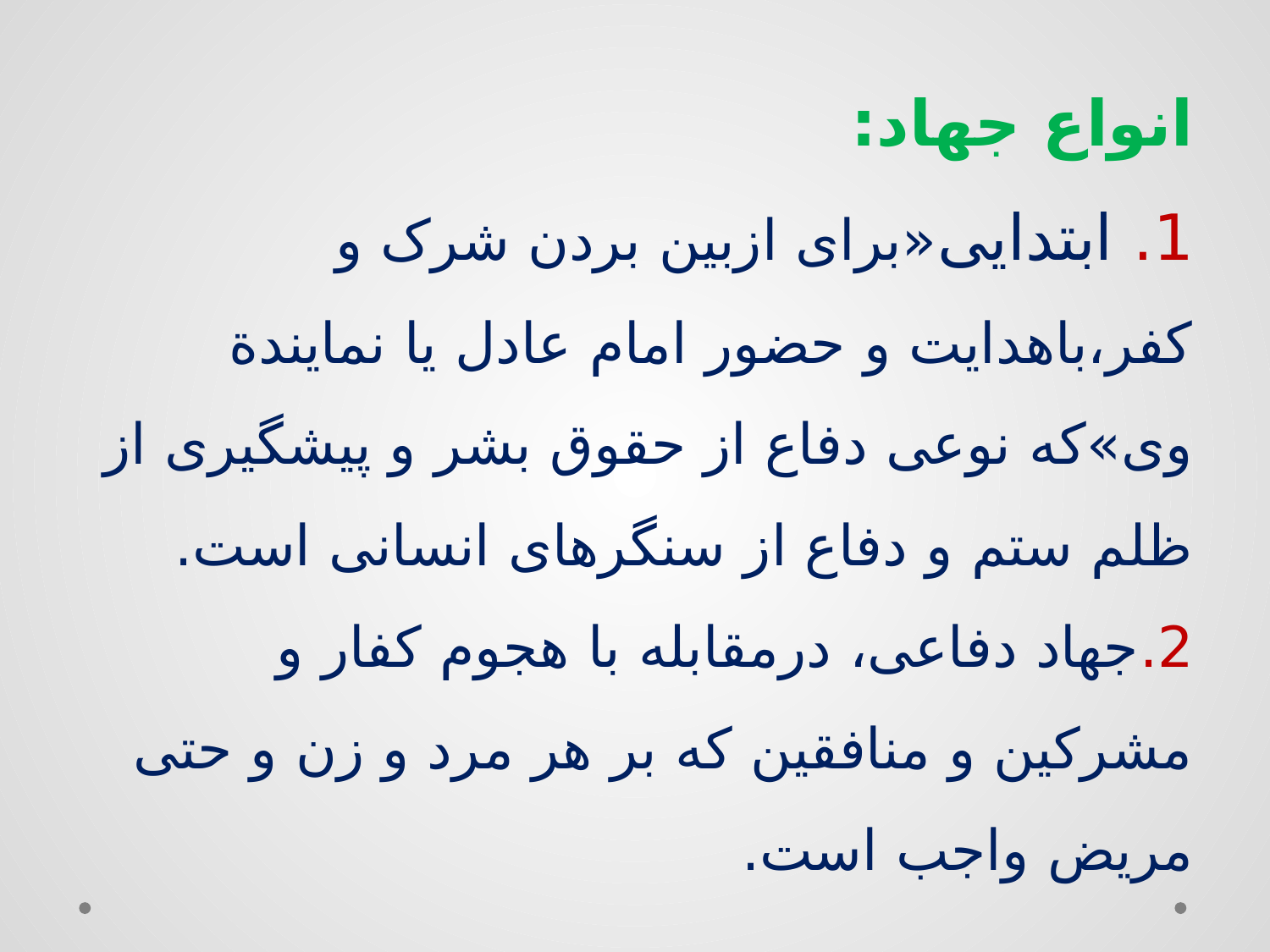

# انواع جهاد: 1. ابتدایی«برای ازبین بردن شرک و کفر،باهدایت و حضور امام عادل یا نمایندة وی»که نوعی دفاع از حقوق بشر و پیشگیری از ظلم ستم و دفاع از سنگرهای انسانی است. 2.جهاد دفاعی، درمقابله با هجوم کفار و مشرکین و منافقین که بر هر مرد و زن و حتی مریض واجب است.